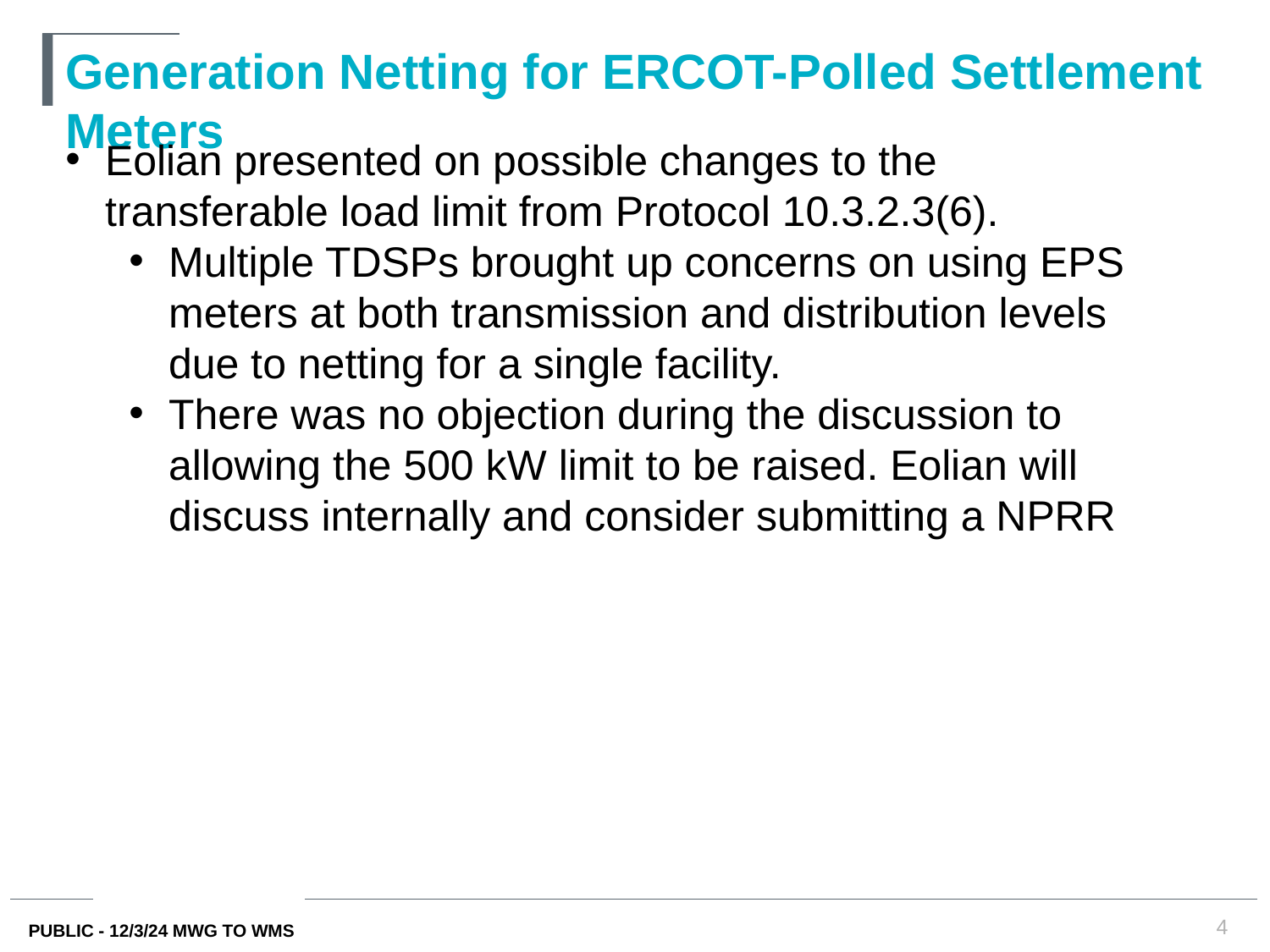

# Generation Netting for ERCOT-Polled Settlement Meters
Eolian presented on possible changes to the transferable load limit from Protocol 10.3.2.3(6).
Multiple TDSPs brought up concerns on using EPS meters at both transmission and distribution levels due to netting for a single facility.
There was no objection during the discussion to allowing the 500 kW limit to be raised. Eolian will discuss internally and consider submitting a NPRR
4
PUBLIC - 1/10/24 MWG TO WMS
PUBLIC - 12/3/24 MWG TO WMS